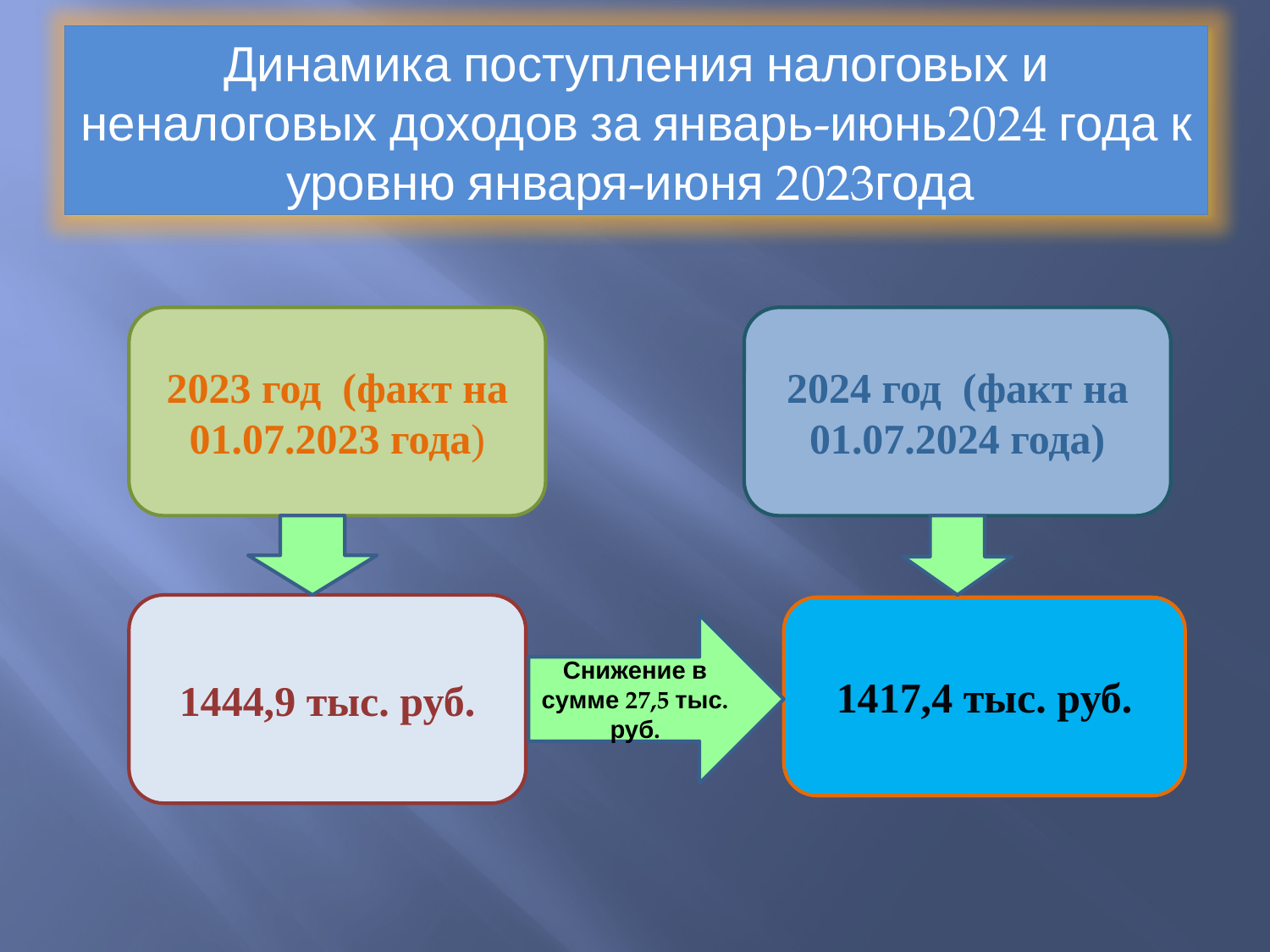

Динамика поступления налоговых и неналоговых доходов за январь-июнь2024 года к уровню января-июня 2023года
2023 год  (факт на 01.07.2023 года)
2024 год  (факт на 01.07.2024 года)

1444,9 тыс. руб.
1417,4 тыс. руб.
Снижение в сумме 27,5 тыс. руб.